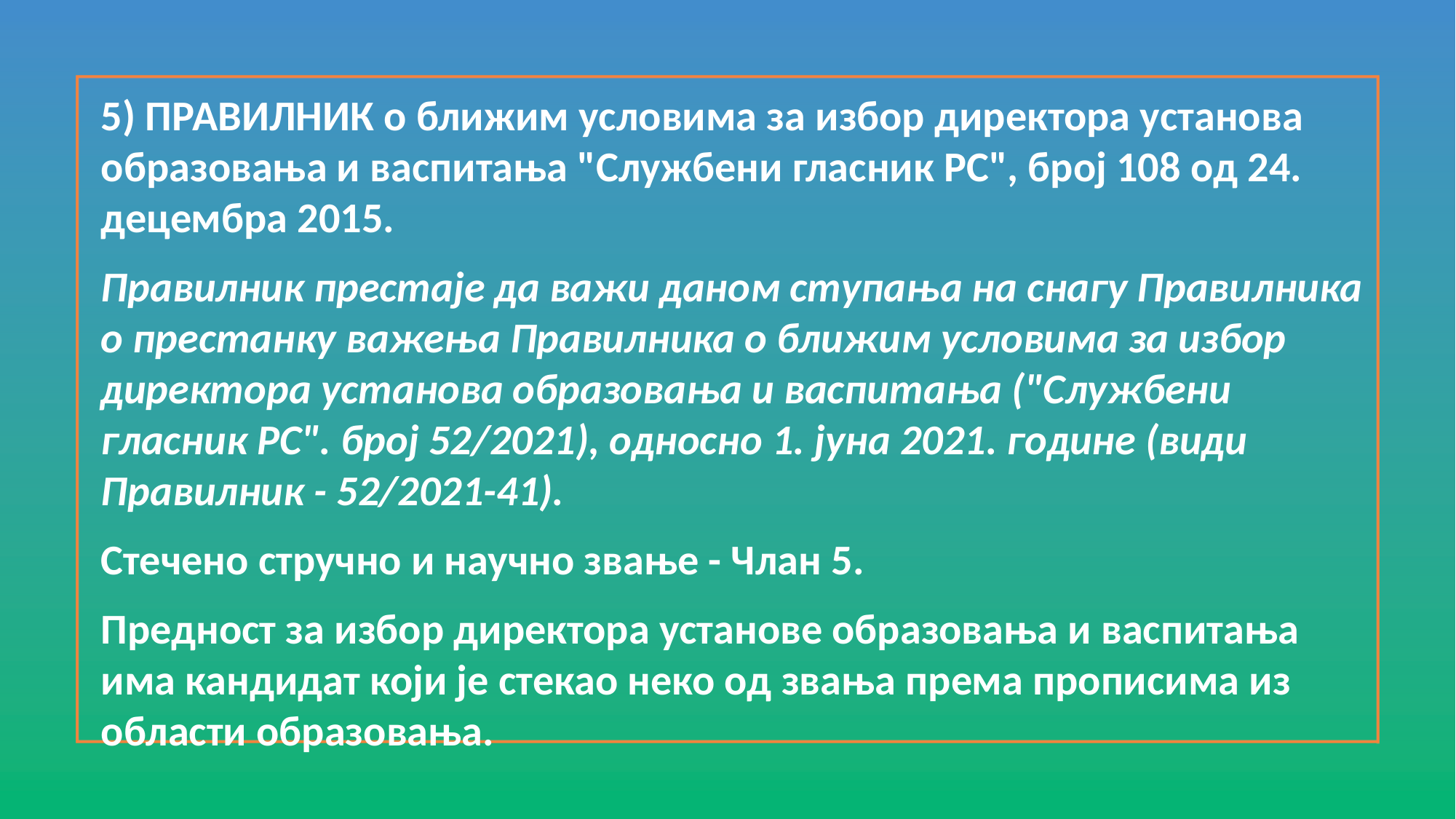

5) ПРАВИЛНИК о ближим условима за избор директора установa образовања и васпитања "Службени гласник РС", број 108 од 24. децембра 2015.
Правилник престаје да важи даном ступања на снагу Правилника о престанку важења Правилника о ближим условима за избор директора установа образовања и васпитања ("Службени гласник РС". број 52/2021), односно 1. јуна 2021. године (види Правилник - 52/2021-41).
Стечено стручно и научно звање - Члан 5.
Предност за избор директора установе образовања и васпитања има кандидат који је стекао неко од звања према прописима из области образовања.